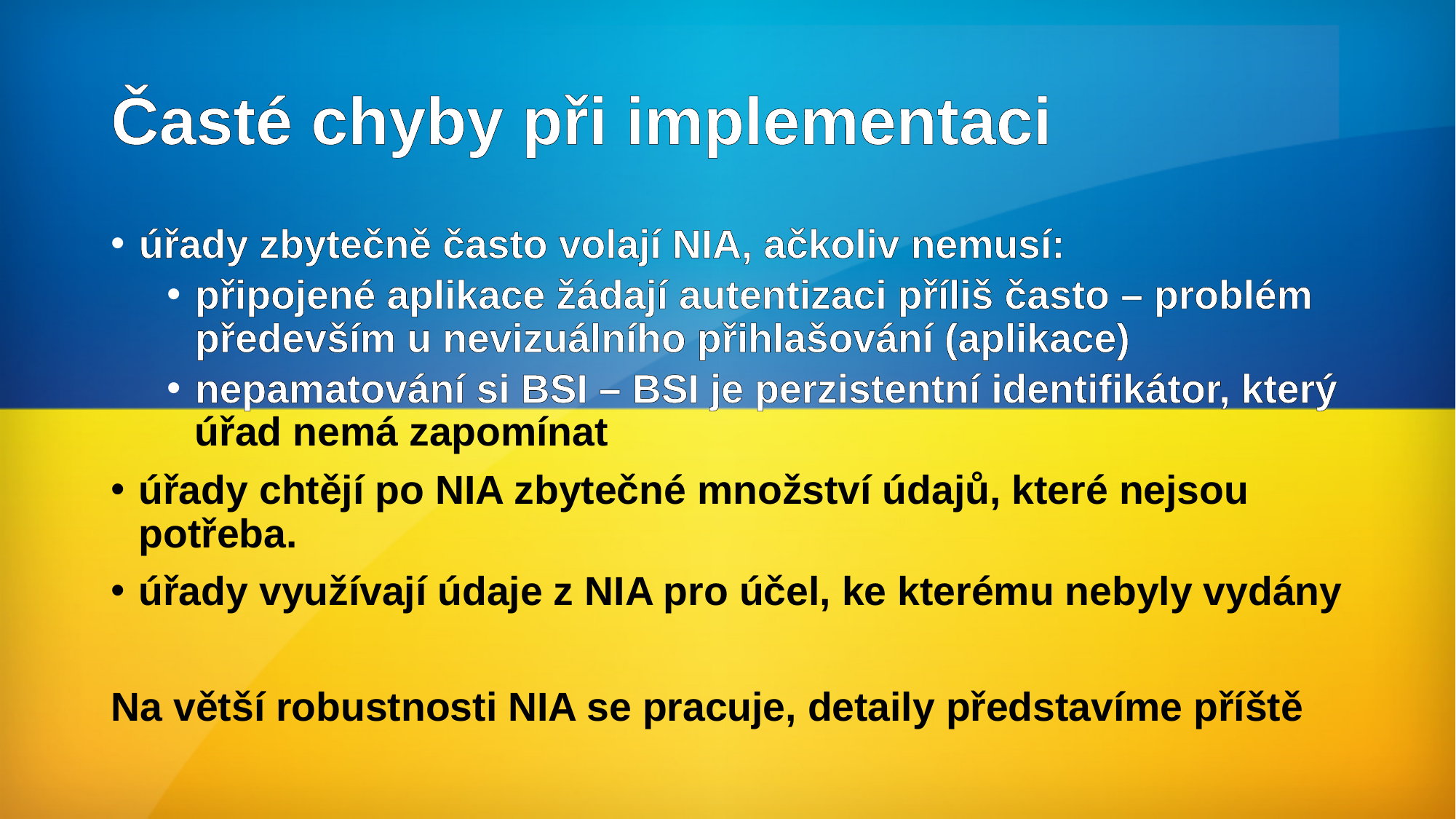

# Časté chyby při implementaci
úřady zbytečně často volají NIA, ačkoliv nemusí:
připojené aplikace žádají autentizaci příliš často – problém především u nevizuálního přihlašování (aplikace)
nepamatování si BSI – BSI je perzistentní identifikátor, který úřad nemá zapomínat
úřady chtějí po NIA zbytečné množství údajů, které nejsou potřeba.
úřady využívají údaje z NIA pro účel, ke kterému nebyly vydány

Na větší robustnosti NIA se pracuje, detaily představíme příště